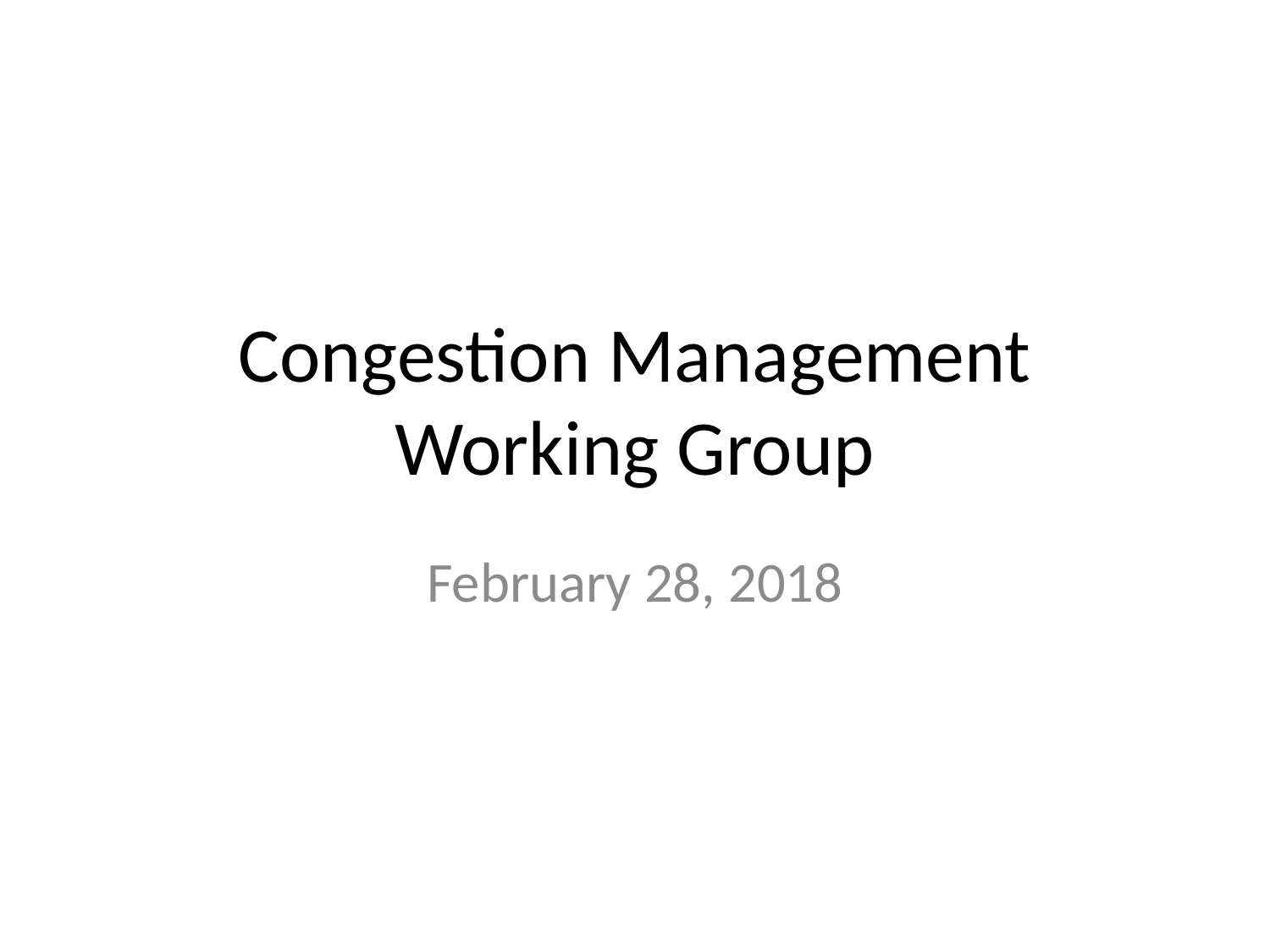

# Congestion Management Working Group
February 28, 2018